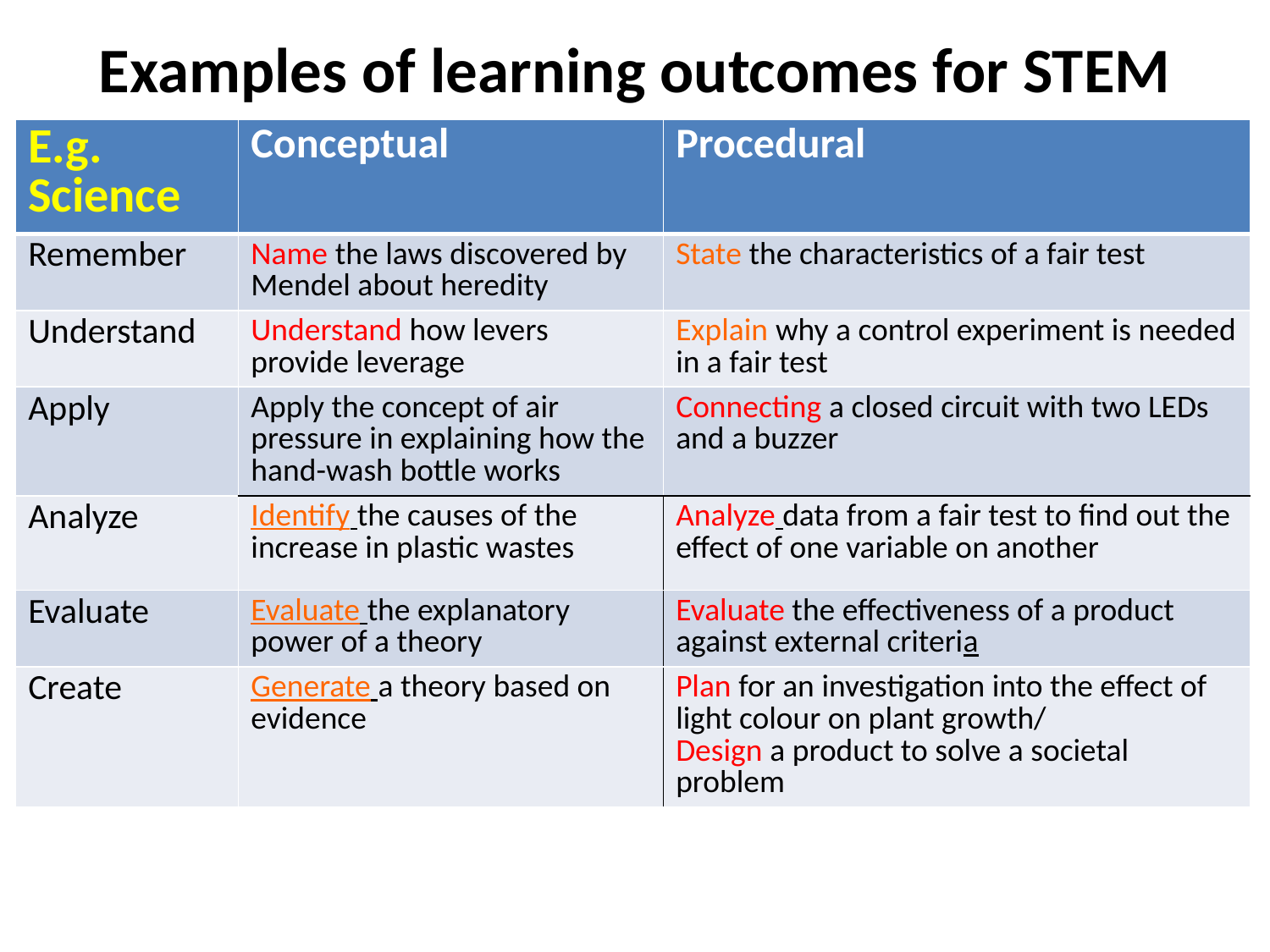

# Examples of learning outcomes for STEM
| E.g. Science | Conceptual | Procedural |
| --- | --- | --- |
| Remember | Name the laws discovered by Mendel about heredity | State the characteristics of a fair test |
| Understand | Understand how levers provide leverage | Explain why a control experiment is needed in a fair test |
| Apply | Apply the concept of air pressure in explaining how the hand-wash bottle works | Connecting a closed circuit with two LEDs and a buzzer |
| Analyze | Identify the causes of the increase in plastic wastes | Analyze data from a fair test to find out the effect of one variable on another |
| Evaluate | Evaluate the explanatory power of a theory | Evaluate the effectiveness of a product against external criteria |
| Create | Generate a theory based on evidence | Plan for an investigation into the effect of light colour on plant growth/ Design a product to solve a societal problem |